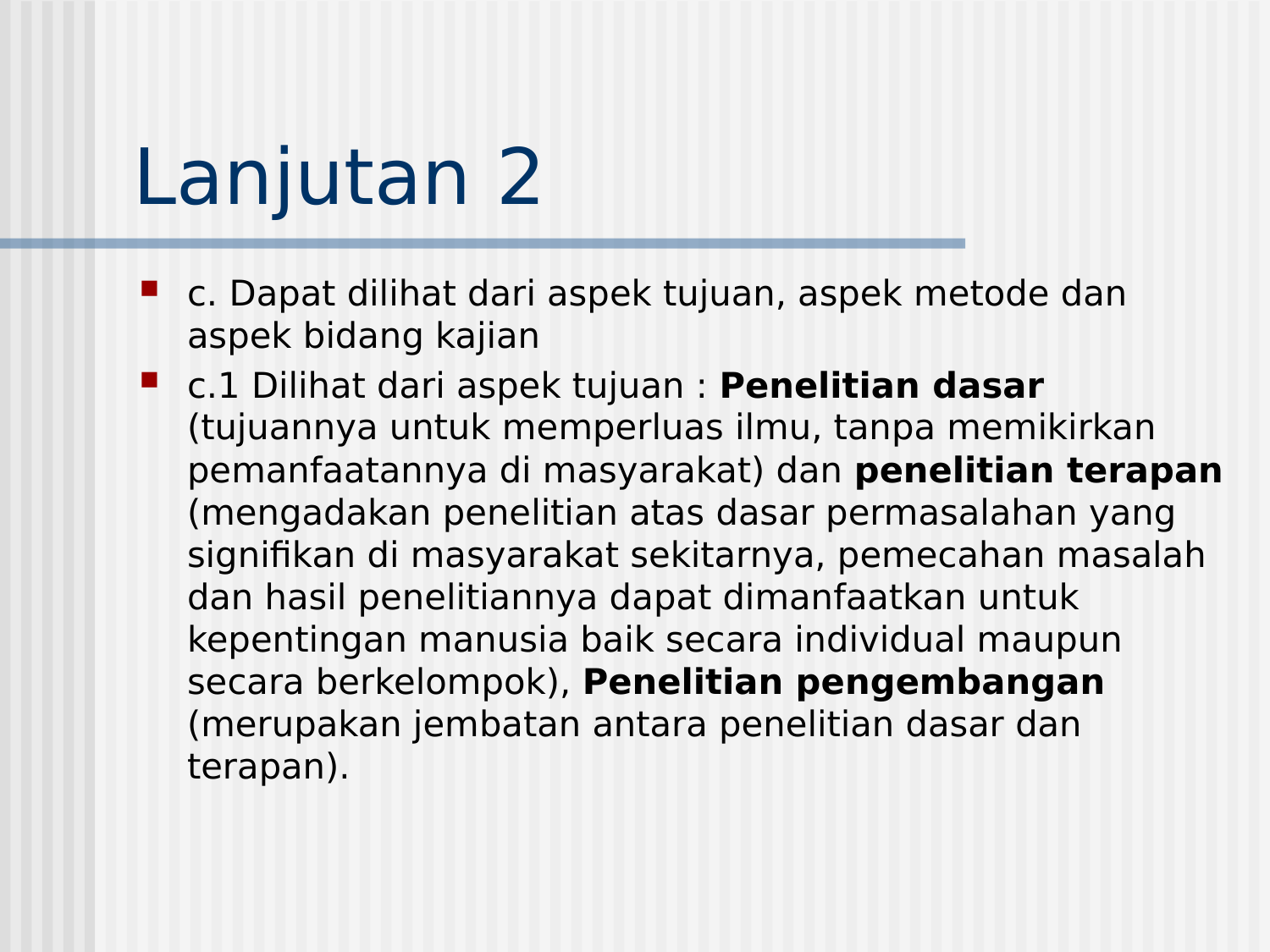

# Lanjutan 2
c. Dapat dilihat dari aspek tujuan, aspek metode dan aspek bidang kajian
c.1 Dilihat dari aspek tujuan : Penelitian dasar (tujuannya untuk memperluas ilmu, tanpa memikirkan pemanfaatannya di masyarakat) dan penelitian terapan (mengadakan penelitian atas dasar permasalahan yang signifikan di masyarakat sekitarnya, pemecahan masalah dan hasil penelitiannya dapat dimanfaatkan untuk kepentingan manusia baik secara individual maupun secara berkelompok), Penelitian pengembangan (merupakan jembatan antara penelitian dasar dan terapan).